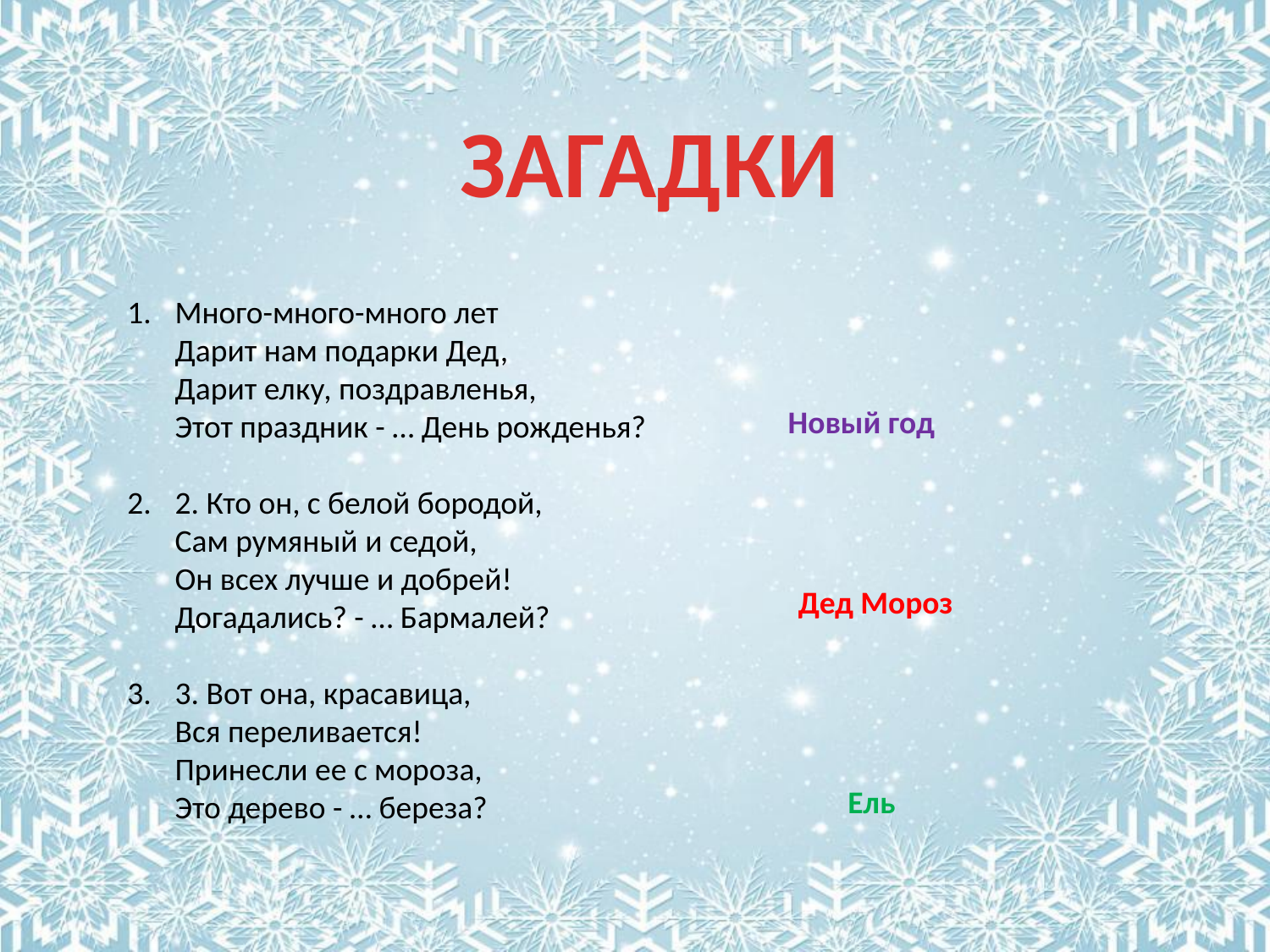

#
ЗАГАДКИ
Много-много-много лет 
Дарит нам подарки Дед, 
Дарит елку, поздравленья, 
Этот праздник - … День рожденья?
2. Кто он, с белой бородой, 
Сам румяный и седой, 
Он всех лучше и добрей! 
Догадались? - … Бармалей?
3. Вот она, красавица, 
Вся переливается! 
Принесли ее с мороза, 
Это дерево - … береза?
Новый год
Дед Мороз
Ель